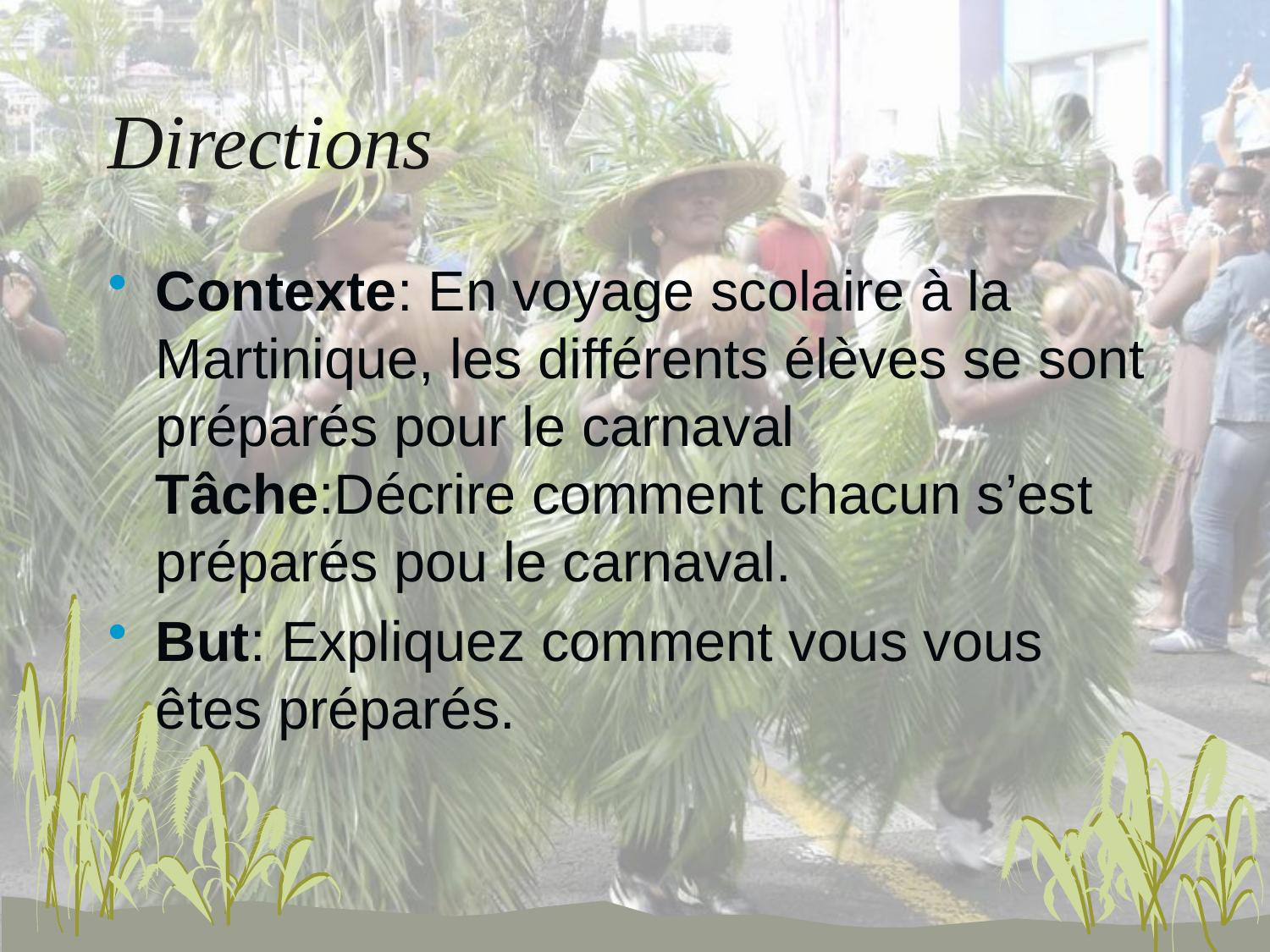

# Directions
Contexte: En voyage scolaire à la Martinique, les différents élèves se sont préparés pour le carnaval Tâche:Décrire comment chacun s’est préparés pou le carnaval.
But: Expliquez comment vous vous êtes préparés.